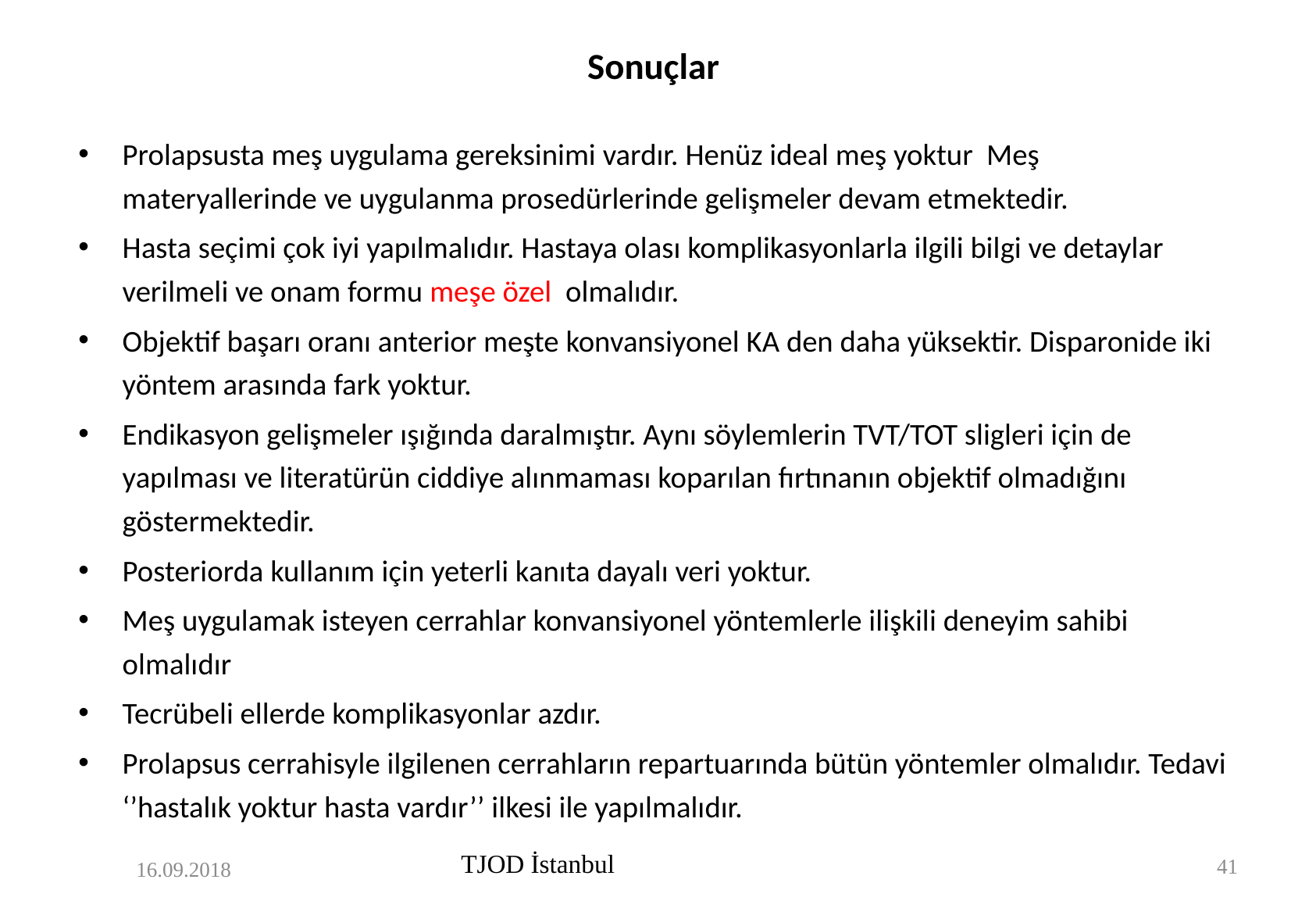

# Sonuçlar
Prolapsusta meş uygulama gereksinimi vardır. Henüz ideal meş yoktur  Meş materyallerinde ve uygulanma prosedürlerinde gelişmeler devam etmektedir.
Hasta seçimi çok iyi yapılmalıdır. Hastaya olası komplikasyonlarla ilgili bilgi ve detaylar verilmeli ve onam formu meşe özel  olmalıdır.
Objektif başarı oranı anterior meşte konvansiyonel KA den daha yüksektir. Disparonide iki yöntem arasında fark yoktur.
Endikasyon gelişmeler ışığında daralmıştır. Aynı söylemlerin TVT/TOT sligleri için de yapılması ve literatürün ciddiye alınmaması koparılan fırtınanın objektif olmadığını göstermektedir.
Posteriorda kullanım için yeterli kanıta dayalı veri yoktur.
Meş uygulamak isteyen cerrahlar konvansiyonel yöntemlerle ilişkili deneyim sahibi olmalıdır
Tecrübeli ellerde komplikasyonlar azdır.
Prolapsus cerrahisyle ilgilenen cerrahların repartuarında bütün yöntemler olmalıdır. Tedavi ‘’hastalık yoktur hasta vardır’’ ilkesi ile yapılmalıdır.

TJOD İstanbul
		41
16.09.2018